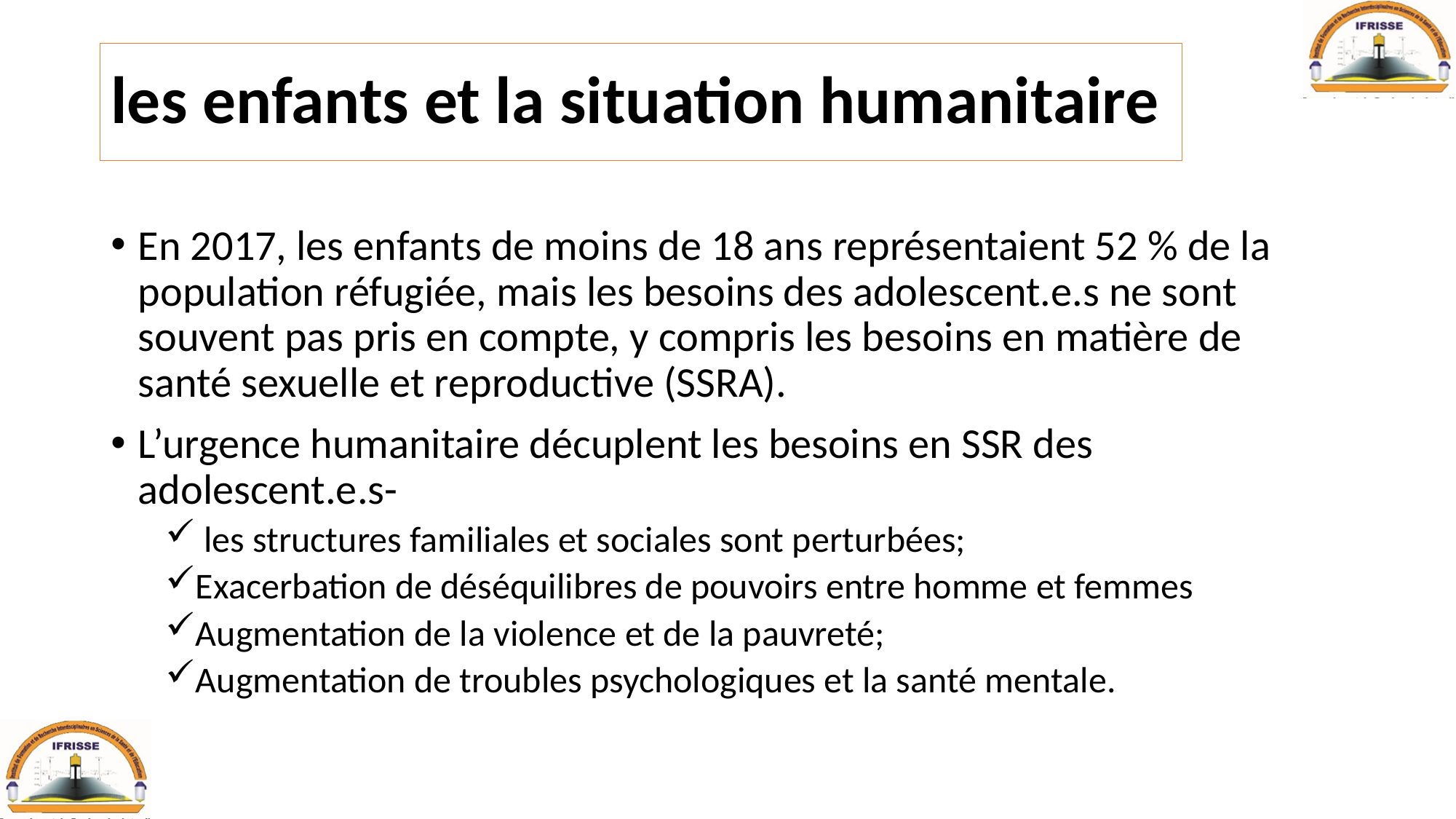

# les enfants et la situation humanitaire
En 2017, les enfants de moins de 18 ans représentaient 52 % de la population réfugiée, mais les besoins des adolescent.e.s ne sont souvent pas pris en compte, y compris les besoins en matière de santé sexuelle et reproductive (SSRA).
L’urgence humanitaire décuplent les besoins en SSR des adolescent.e.s-
 les structures familiales et sociales sont perturbées;
Exacerbation de déséquilibres de pouvoirs entre homme et femmes
Augmentation de la violence et de la pauvreté;
Augmentation de troubles psychologiques et la santé mentale.